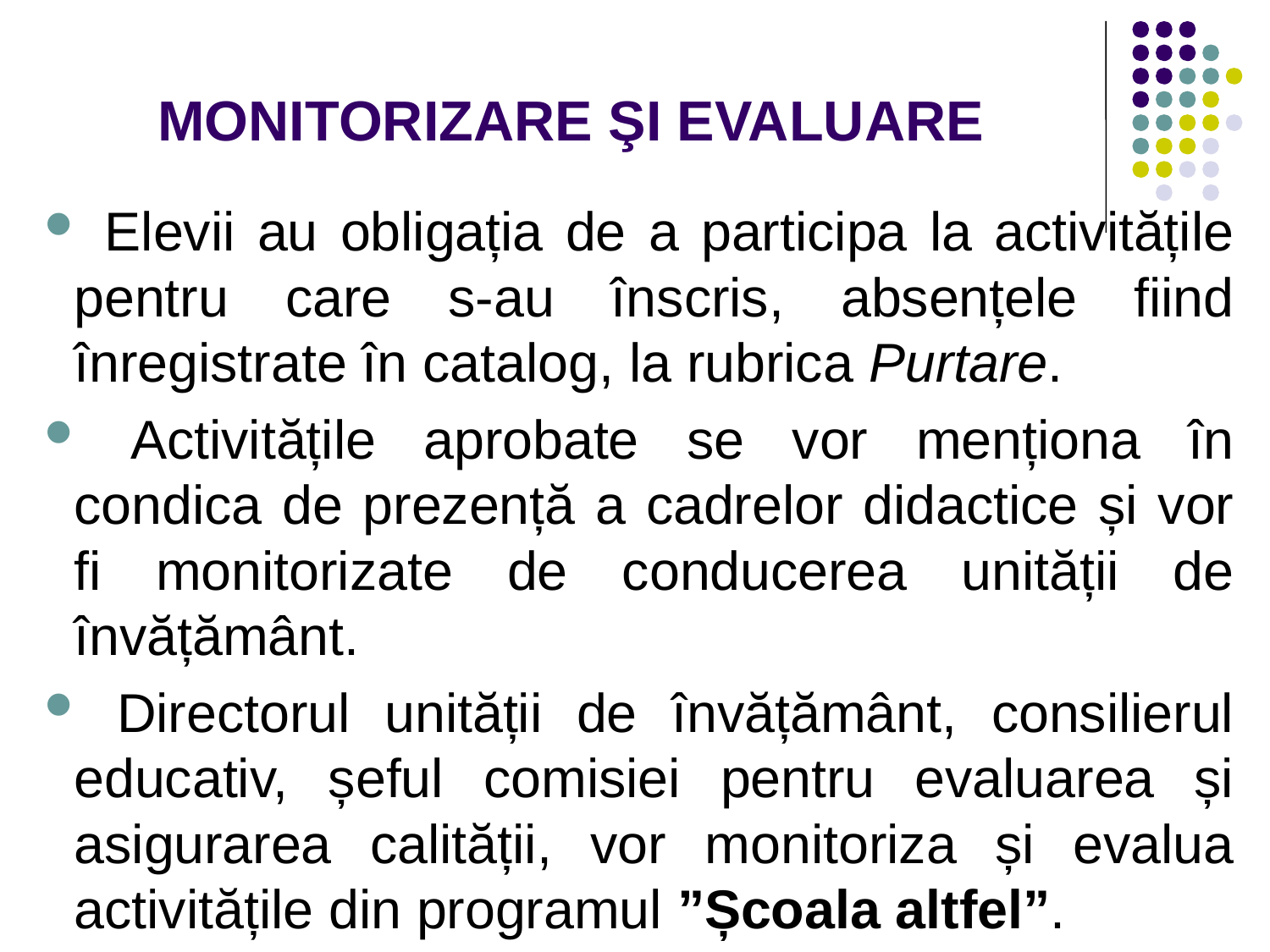

# MONITORIZARE ŞI EVALUARE
 Elevii au obligația de a participa la activitățile pentru care s-au înscris, absențele fiind înregistrate în catalog, la rubrica Purtare.
 Activitățile aprobate se vor menționa în condica de prezență a cadrelor didactice și vor fi monitorizate de conducerea unității de învățământ.
 Directorul unității de învățământ, consilierul educativ, șeful comisiei pentru evaluarea și asigurarea calității, vor monitoriza și evalua activitățile din programul ”Școala altfel”.